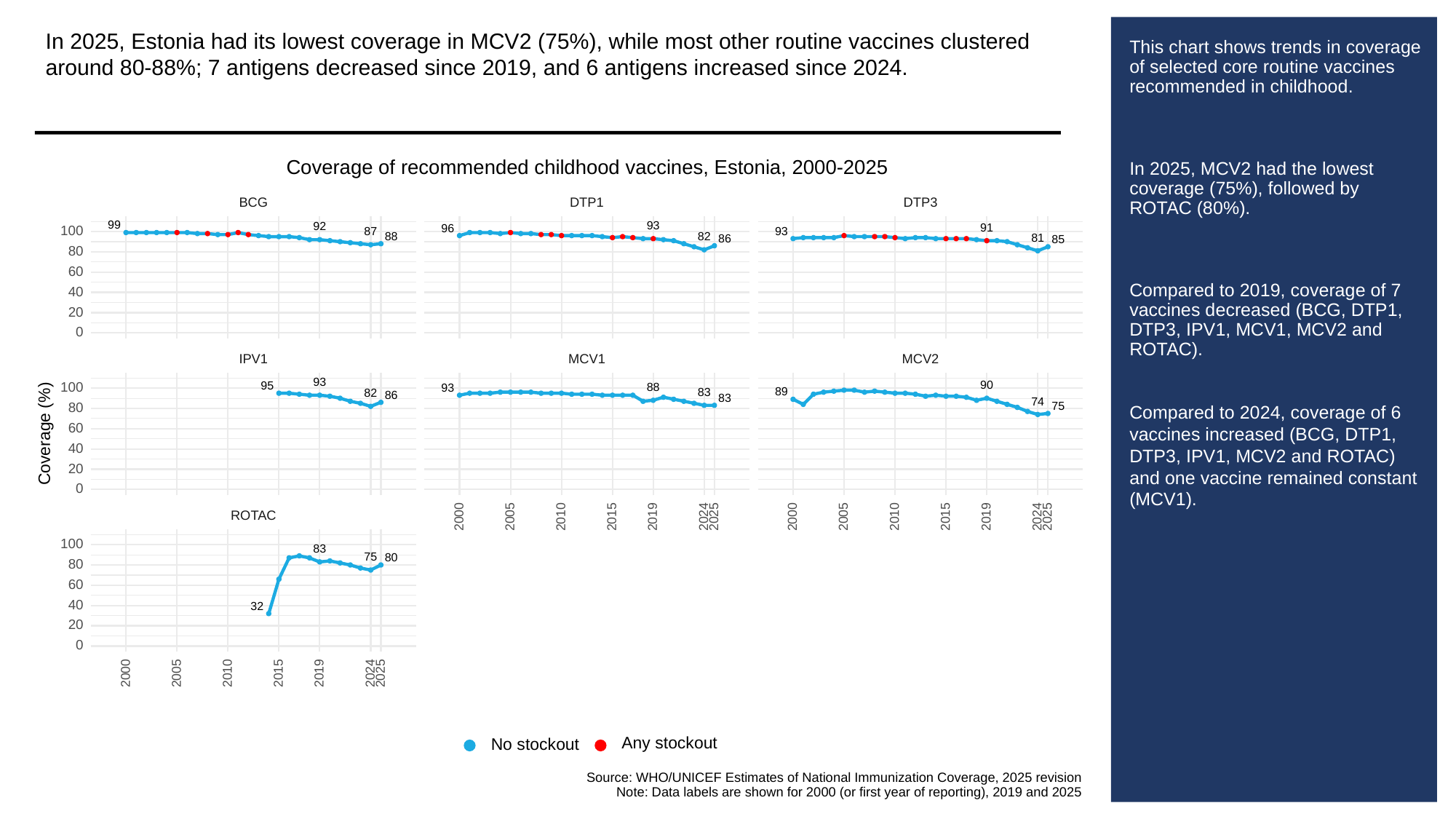

In 2025, Estonia had its lowest coverage in MCV2 (75%), while most other routine vaccines clustered around 80-88%; 7 antigens decreased since 2019, and 6 antigens increased since 2024.
# This chart shows trends in coverage of selected core routine vaccines recommended in childhood.

In 2025, MCV2 had the lowest coverage (75%), followed by ROTAC (80%).

Compared to 2019, coverage of 7 vaccines decreased (BCG, DTP1, DTP3, IPV1, MCV1, MCV2 and ROTAC).

Compared to 2024, coverage of 6 vaccines increased (BCG, DTP1, DTP3, IPV1, MCV2 and ROTAC) and one vaccine remained constant (MCV1).

Coverage of recommended childhood vaccines, Estonia, 2000-2025
BCG
DTP3
DTP1

99
93
92
91
96
100
93
87

88
82

81

86

85

80

60

40

20

0

MCV1
MCV2
IPV1

93
90
95
100
88
93

89
83

82

86

83

74

75

80

60
Coverage (%)

40

20

0

ROTAC
2000
2005
2010
2015
2019
2024
2025
2000
2005
2010
2015
2019
2024
2025

100

83
75

80

80

60

40
32

20

0

2000
2005
2010
2015
2019
2024
2025
Any stockout
No stockout

Source: WHO/UNICEF Estimates of National Immunization Coverage, 2025 revision
Note: Data labels are shown for 2000 (or first year of reporting), 2019 and 2025